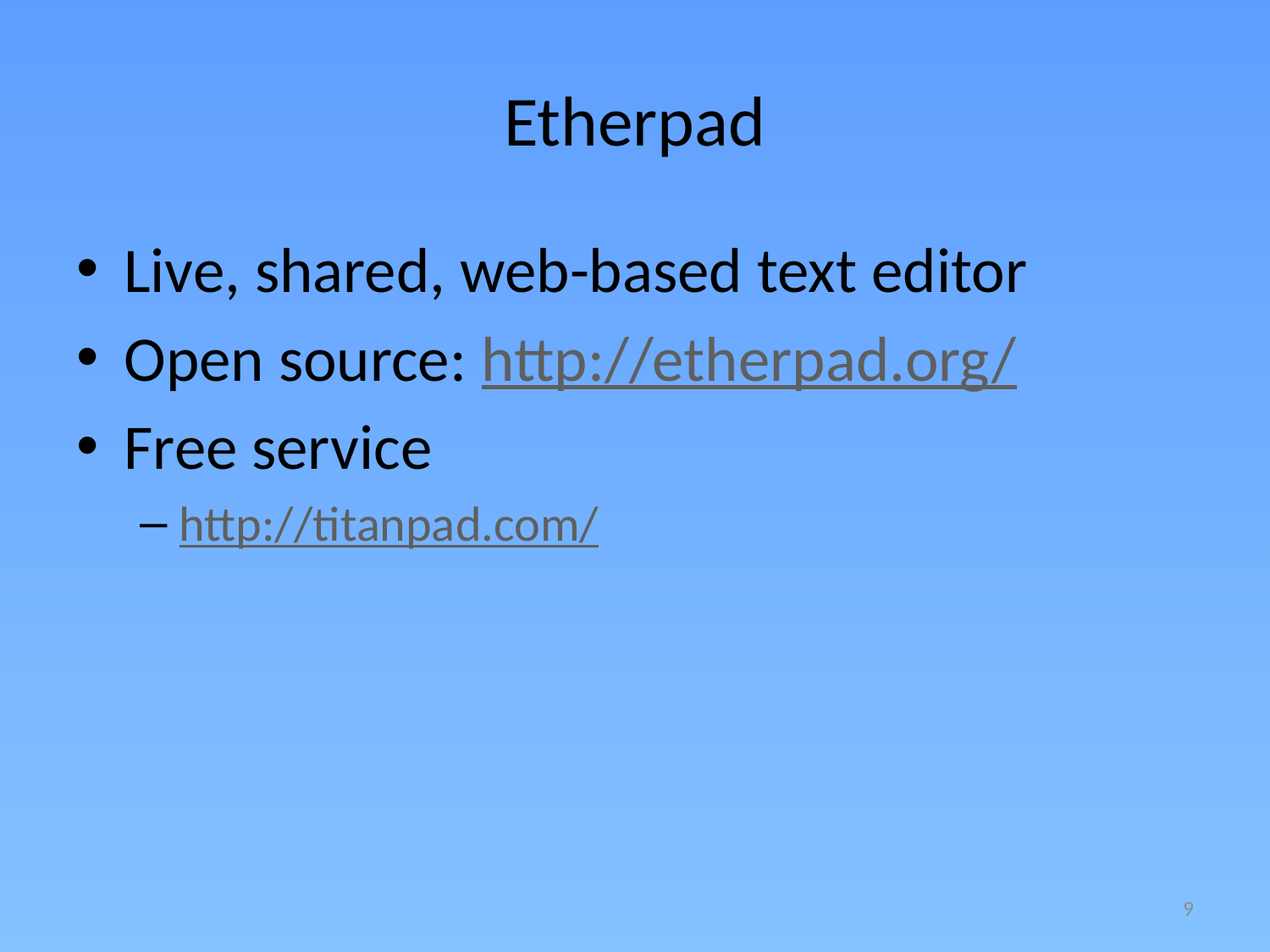

# Etherpad
Live, shared, web-based text editor
Open source: http://etherpad.org/
Free service
http://titanpad.com/
9